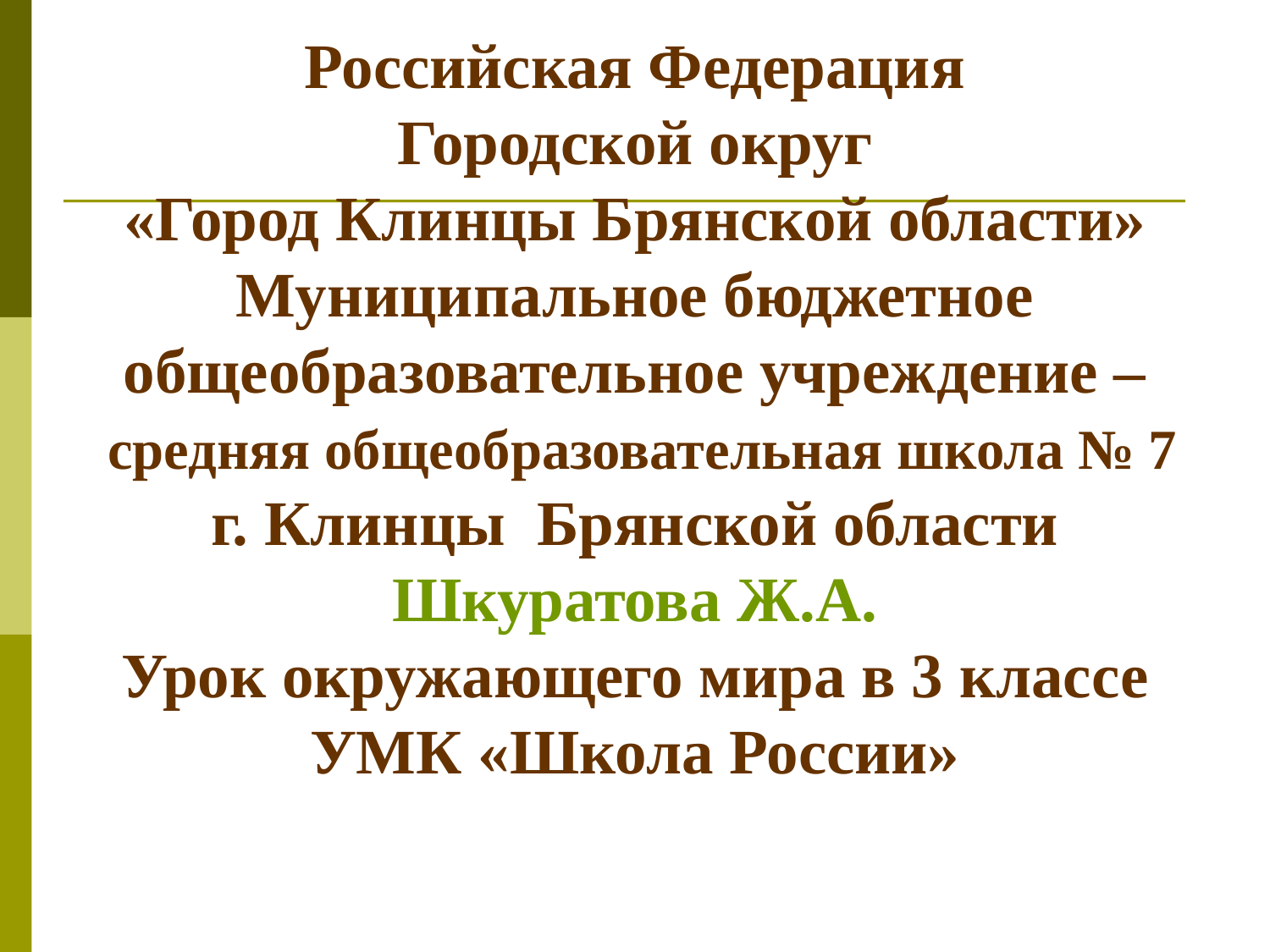

# Российская Федерация Городской округ «Город Клинцы Брянской области» Муниципальное бюджетное общеобразовательное учреждение – средняя общеобразовательная школа № 7 г. Клинцы  Брянской области Шкуратова Ж.А. Урок окружающего мира в 3 классе УМК «Школа России»